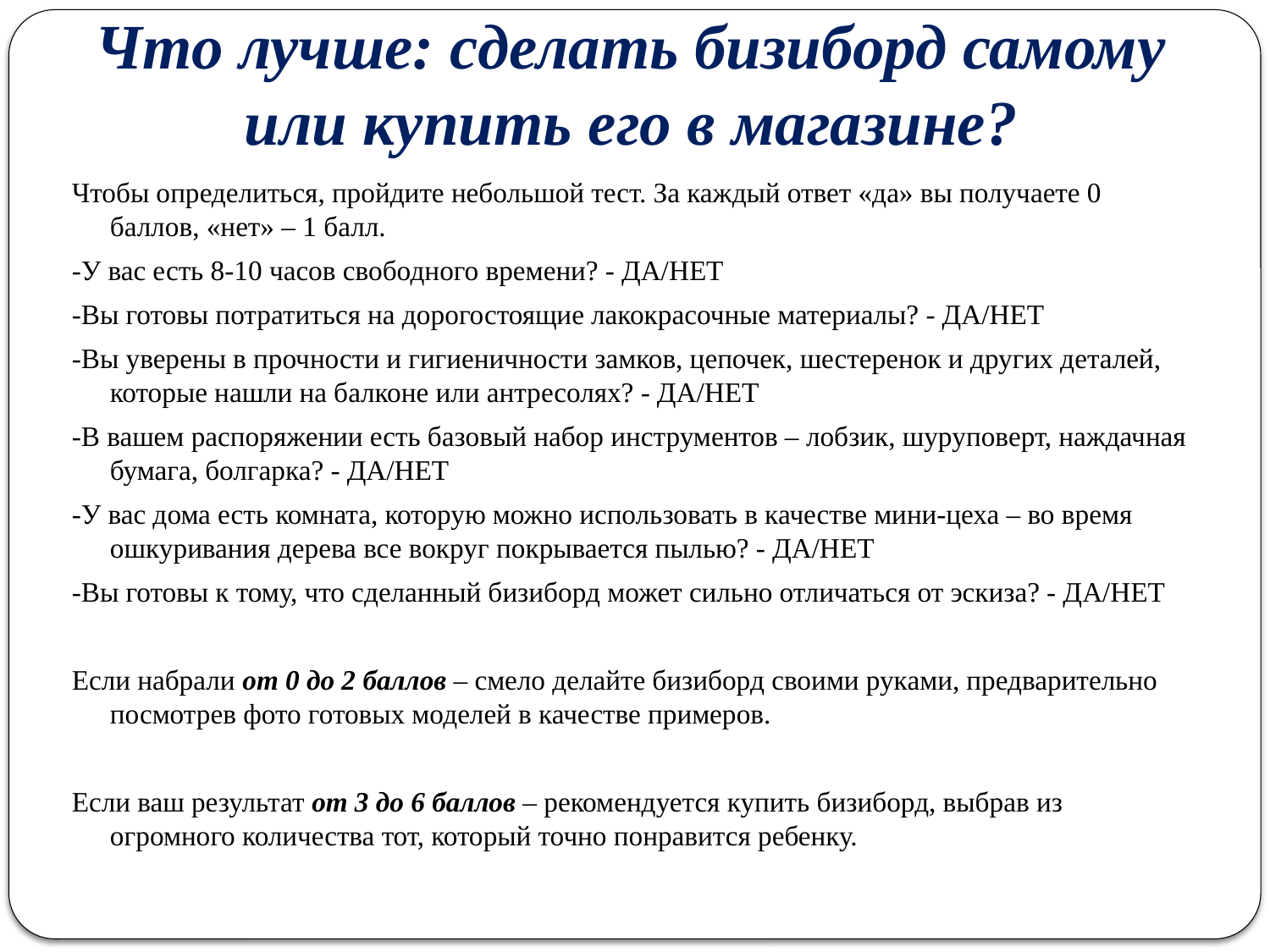

# Что лучше: сделать бизиборд самому или купить его в магазине?
Чтобы определиться, пройдите небольшой тест. За каждый ответ «да» вы получаете 0 баллов, «нет» – 1 балл.
-У вас есть 8-10 часов свободного времени? - ДА/НЕТ
-Вы готовы потратиться на дорогостоящие лакокрасочные материалы? - ДА/НЕТ
-Вы уверены в прочности и гигиеничности замков, цепочек, шестеренок и других деталей, которые нашли на балконе или антресолях? - ДА/НЕТ
-В вашем распоряжении есть базовый набор инструментов – лобзик, шуруповерт, наждачная бумага, болгарка? - ДА/НЕТ
-У вас дома есть комната, которую можно использовать в качестве мини-цеха – во время ошкуривания дерева все вокруг покрывается пылью? - ДА/НЕТ
-Вы готовы к тому, что сделанный бизиборд может сильно отличаться от эскиза? - ДА/НЕТ

Если набрали от 0 до 2 баллов – смело делайте бизиборд своими руками, предварительно посмотрев фото готовых моделей в качестве примеров.

Если ваш результат от 3 до 6 баллов – рекомендуется купить бизиборд, выбрав из огромного количества тот, который точно понравится ребенку.